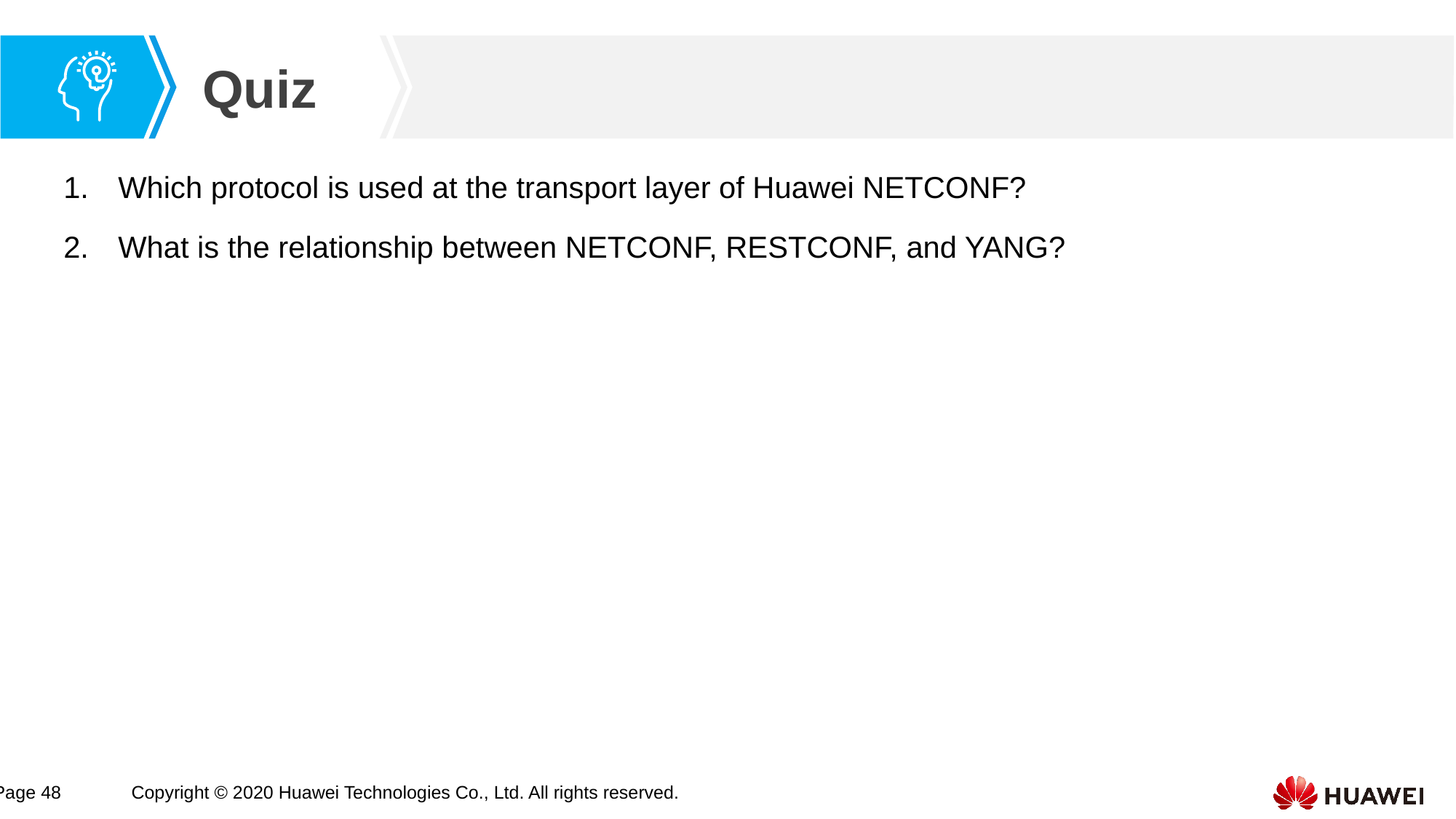

Which protocol is used at the transport layer of Huawei NETCONF?
What is the relationship between NETCONF, RESTCONF, and YANG?